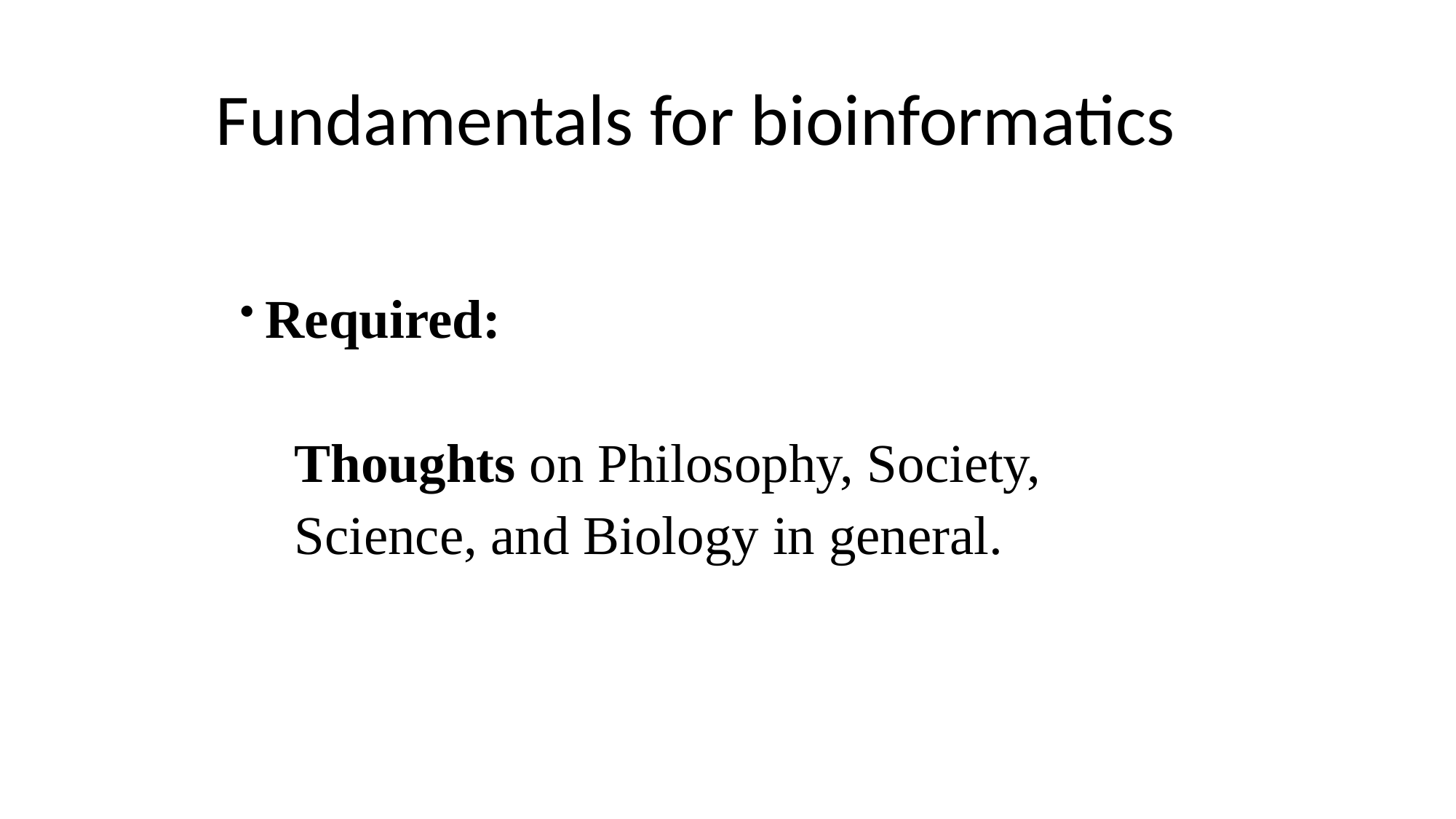

# Fundamentals for bioinformatics

 Required:

Thoughts on Philosophy, Society, Science, and Biology in general.